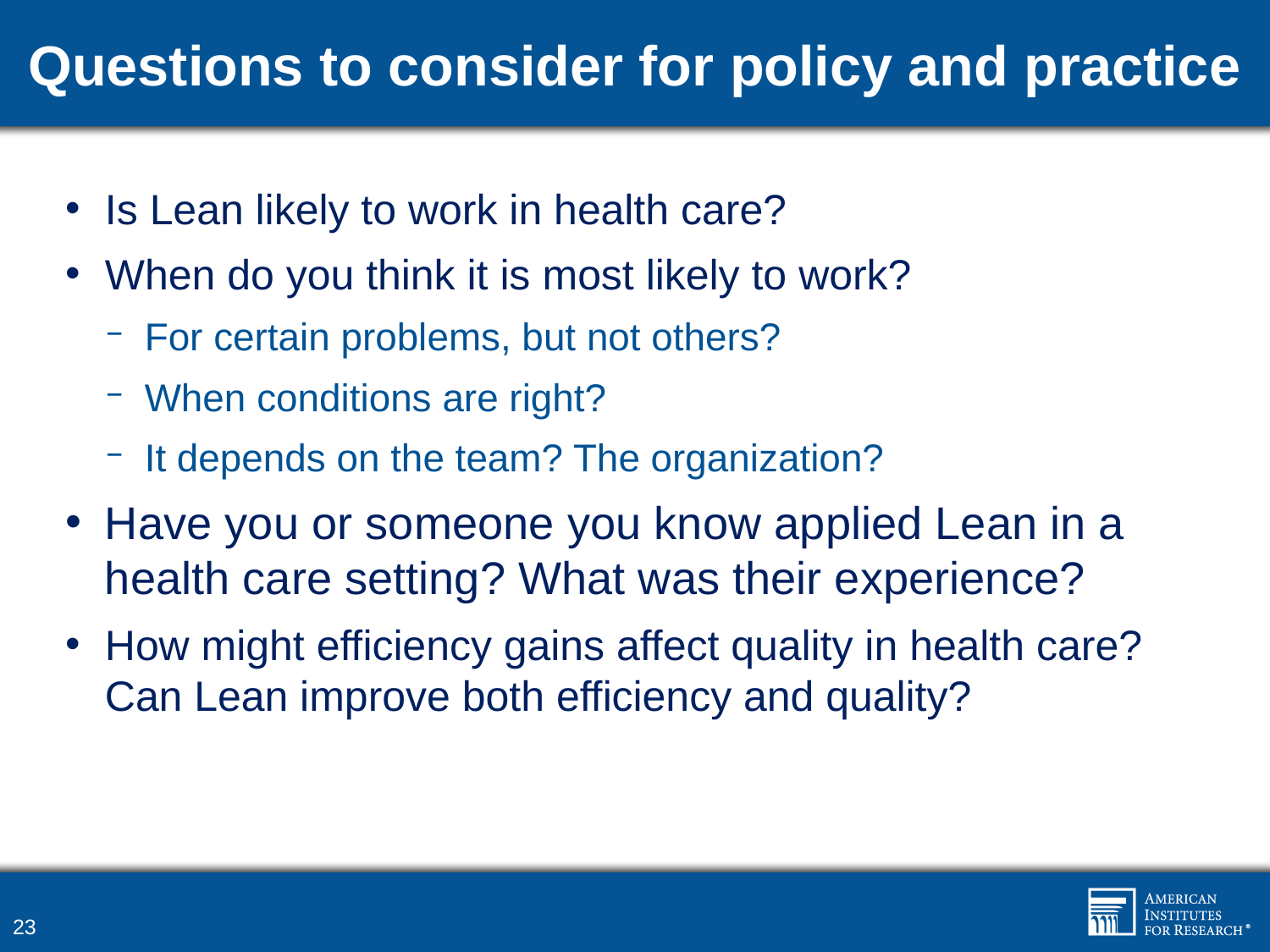

# Questions to consider for policy and practice
Is Lean likely to work in health care?
When do you think it is most likely to work?
For certain problems, but not others?
When conditions are right?
It depends on the team? The organization?
Have you or someone you know applied Lean in a health care setting? What was their experience?
How might efficiency gains affect quality in health care? Can Lean improve both efficiency and quality?
23